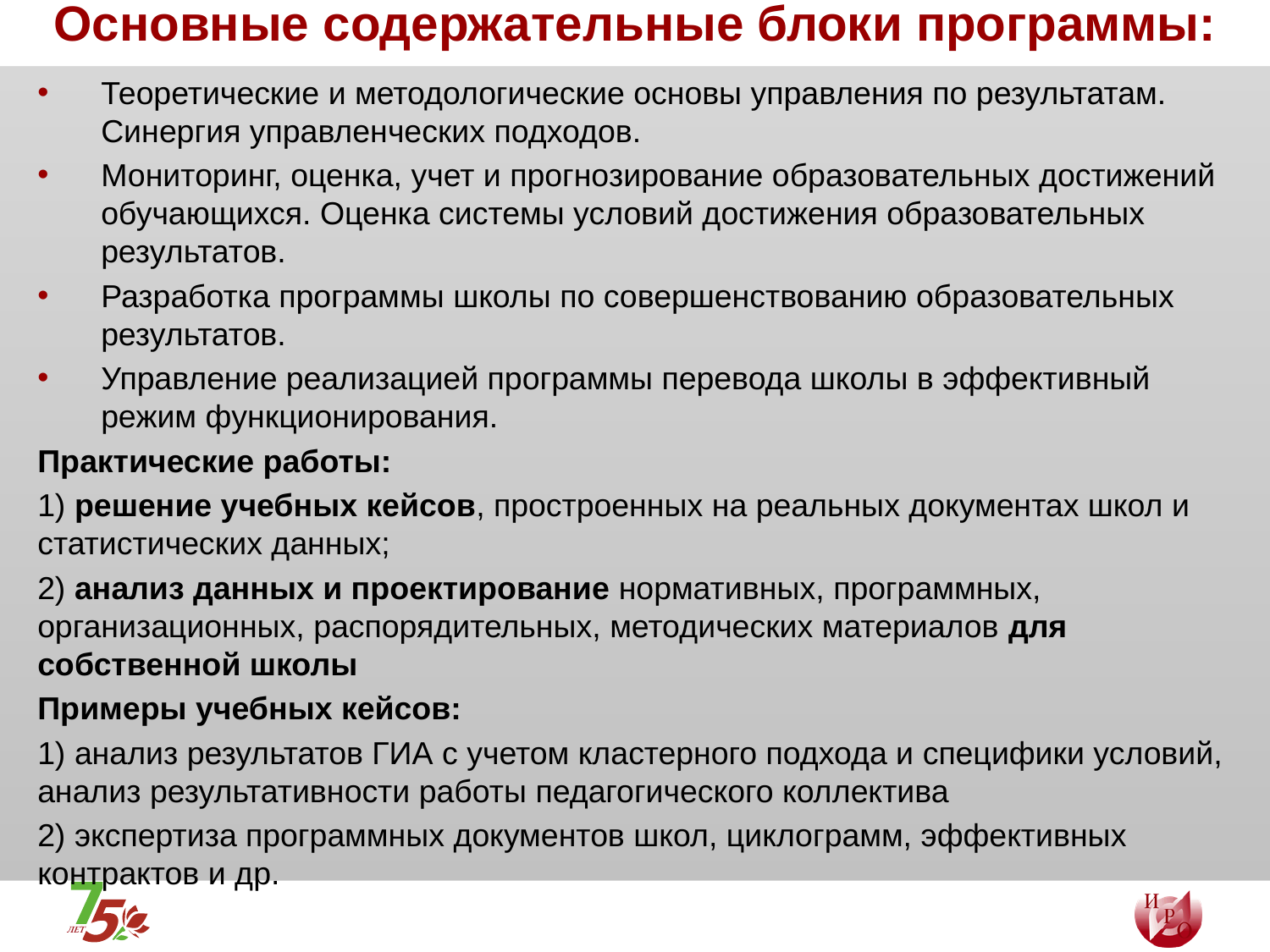

# Основные содержательные блоки программы:
Теоретические и методологические основы управления по результатам. Синергия управленческих подходов.
Мониторинг, оценка, учет и прогнозирование образовательных достижений обучающихся. Оценка системы условий достижения образовательных результатов.
Разработка программы школы по совершенствованию образовательных результатов.
Управление реализацией программы перевода школы в эффективный режим функционирования.
Практические работы:
1) решение учебных кейсов, простроенных на реальных документах школ и статистических данных;
2) анализ данных и проектирование нормативных, программных, организационных, распорядительных, методических материалов для собственной школы
Примеры учебных кейсов:
1) анализ результатов ГИА с учетом кластерного подхода и специфики условий, анализ результативности работы педагогического коллектива
2) экспертиза программных документов школ, циклограмм, эффективных контрактов и др.